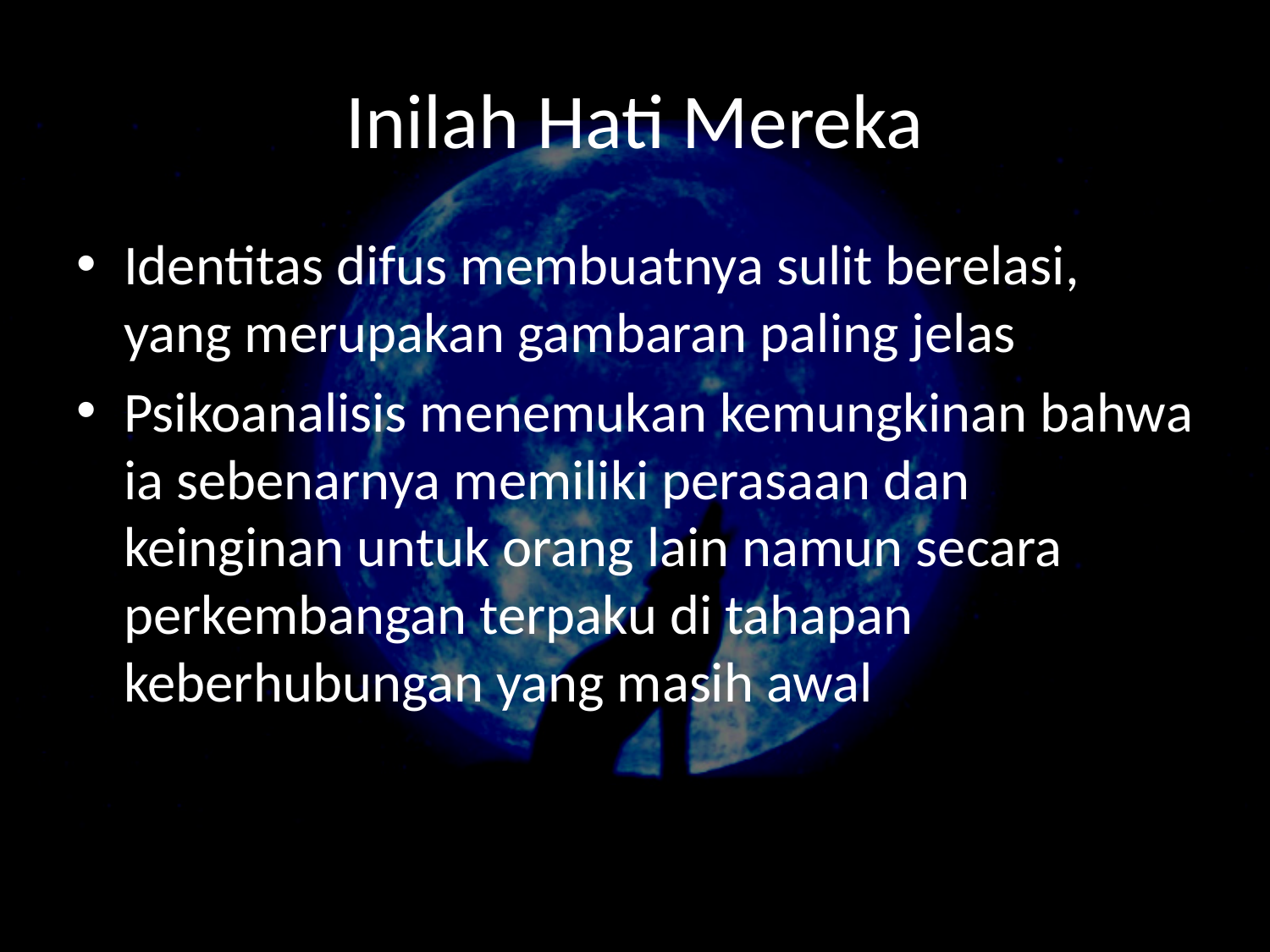

# Inilah Hati Mereka
Identitas difus membuatnya sulit berelasi, yang merupakan gambaran paling jelas
Psikoanalisis menemukan kemungkinan bahwa ia sebenarnya memiliki perasaan dan keinginan untuk orang lain namun secara perkembangan terpaku di tahapan keberhubungan yang masih awal